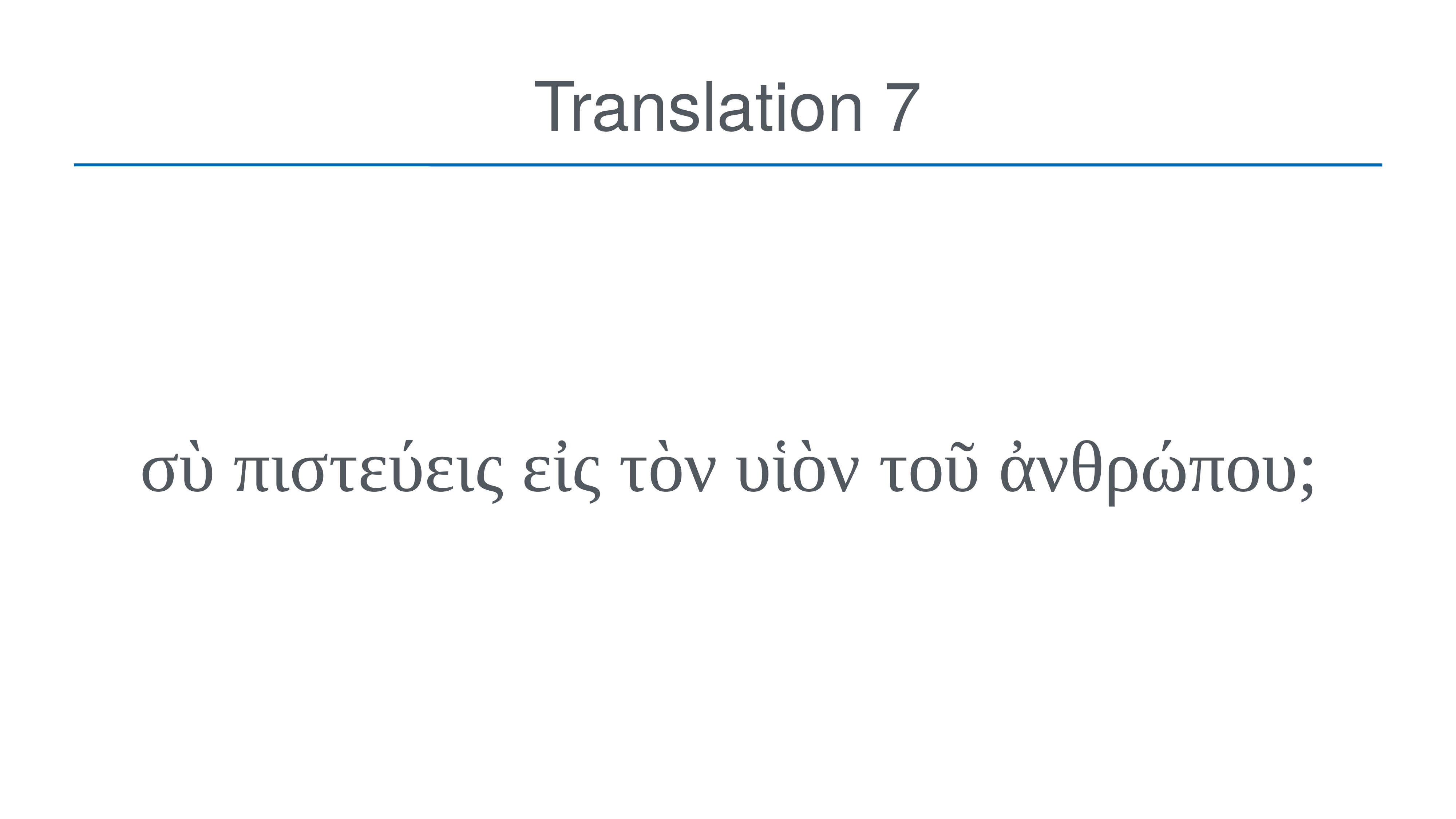

# Translation 7
σὺ πιστεύεις εἰς τὸν υἱὸν τοῦ ἀνθρώπου;